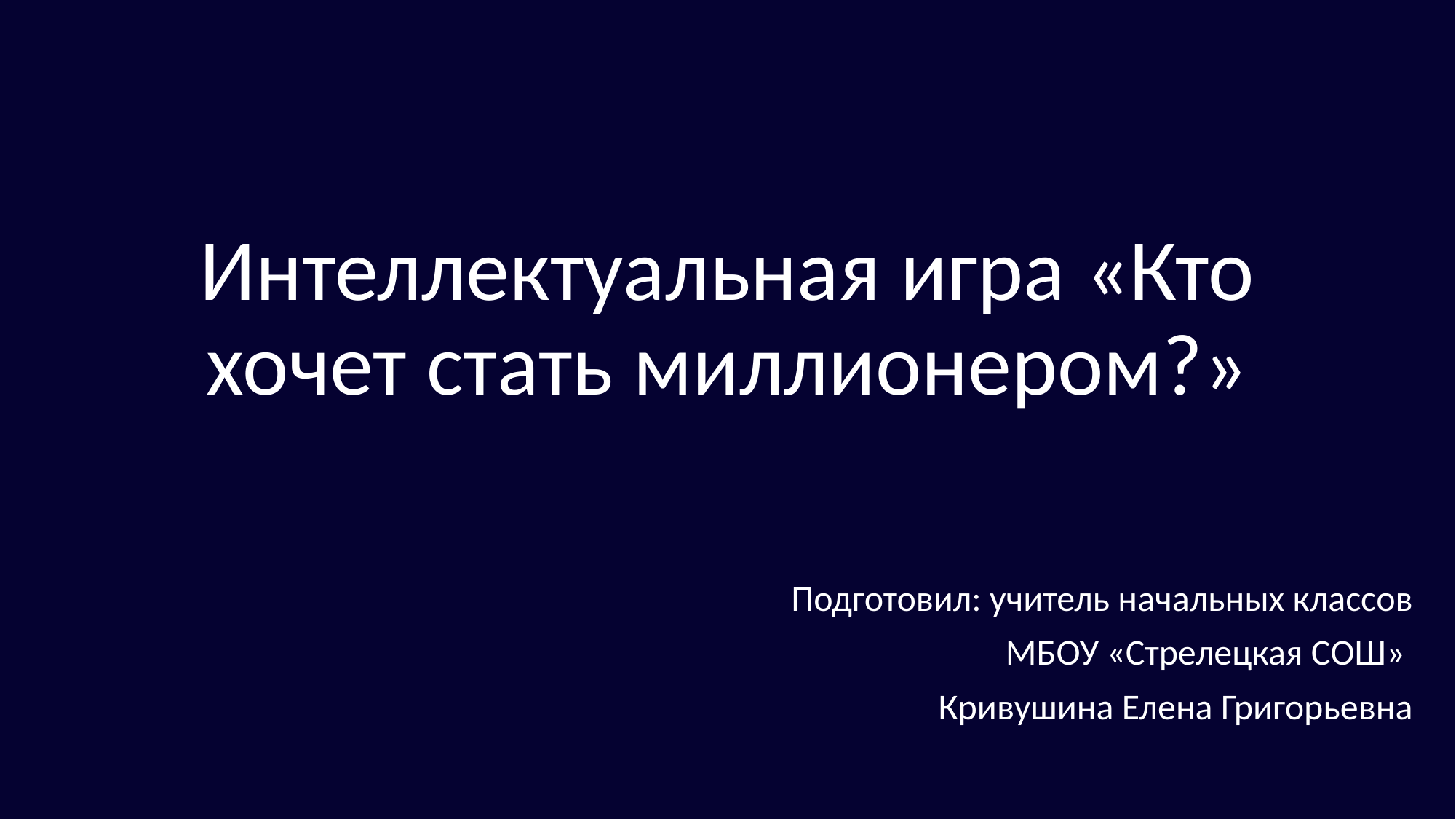

# Интеллектуальная игра «Кто хочет стать миллионером?»
Подготовил: учитель начальных классов
 МБОУ «Стрелецкая СОШ»
Кривушина Елена Григорьевна